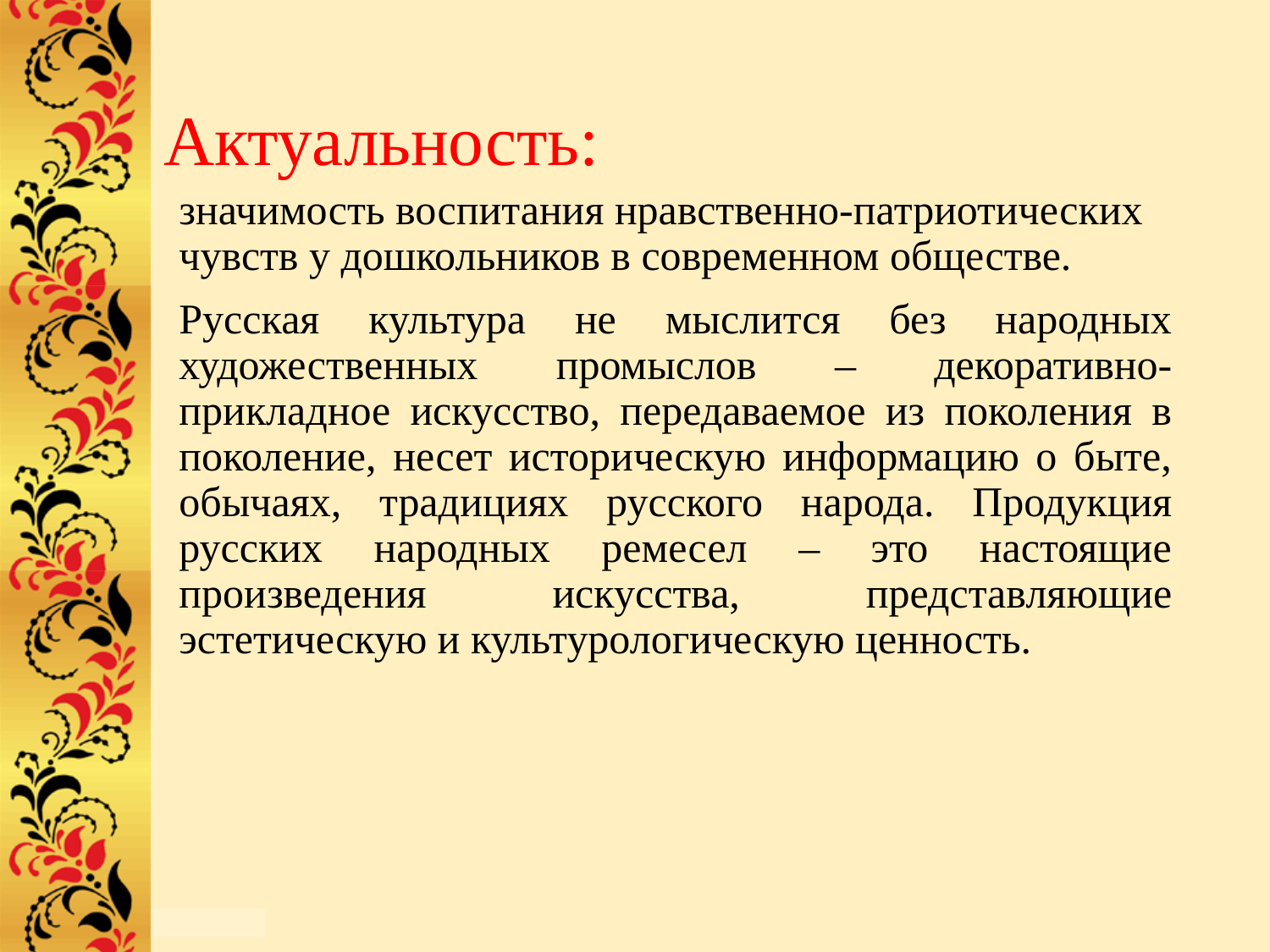

# Актуальность:
значимость воспитания нравственно-патриотических чувств у дошкольников в современном обществе.
Русская культура не мыслится без народных художественных промыслов – декоративно-прикладное искусство, передаваемое из поколения в поколение, несет историческую информацию о быте, обычаях, традициях русского народа. Продукция русских народных ремесел – это настоящие произведения искусства, представляющие эстетическую и культурологическую ценность.